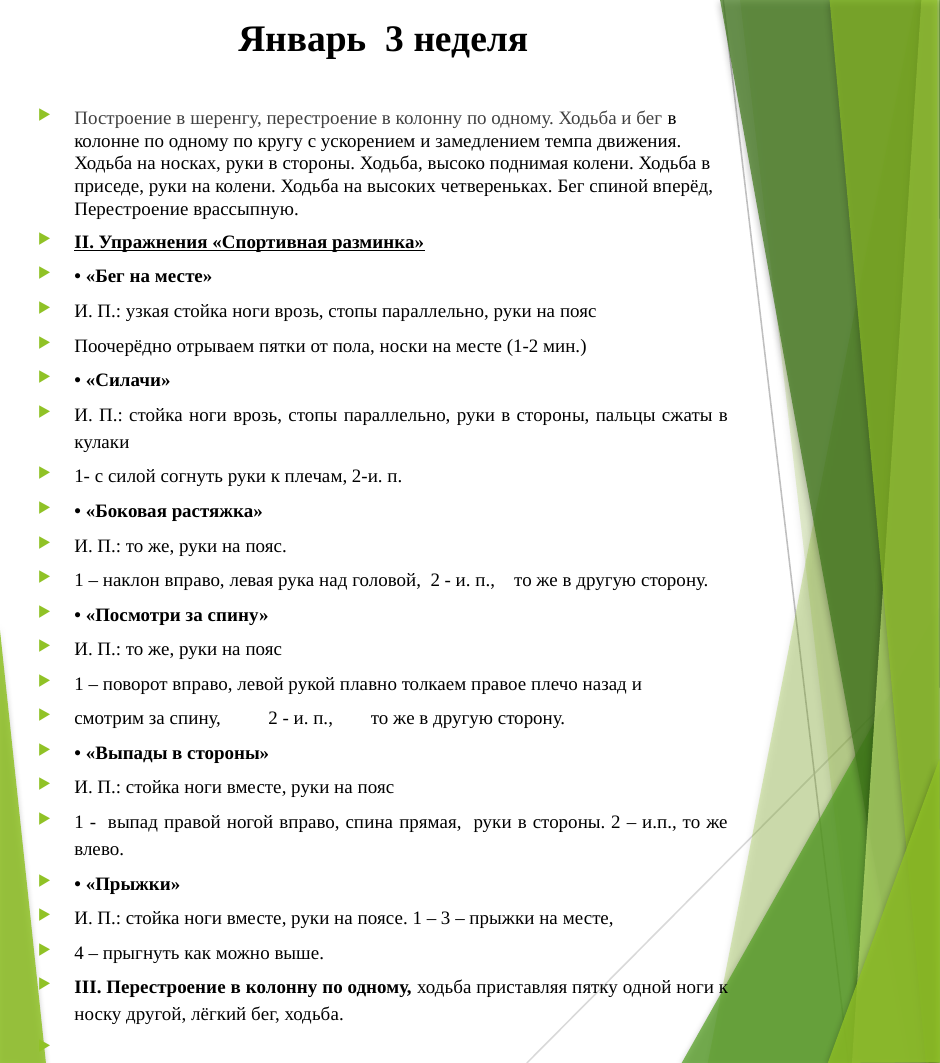

# Январь  3 неделя
Построение в шеренгу, перестроение в колонну по одному. Ходьба и бег в колонне по одному по кругу с ускорением и замедлением темпа движения. Ходьба на носках, руки в стороны. Ходьба, высоко поднимая колени. Ходьба в приседе, руки на колени. Ходьба на высоких четвереньках. Бег спиной вперёд, Перестроение врассыпную.
II. Упражнения «Спортивная разминка»
• «Бег на месте»
И. П.: узкая стойка ноги врозь, стопы параллельно, руки на пояс
Поочерёдно отрываем пятки от пола, носки на месте (1-2 мин.)
• «Силачи»
И. П.: стойка ноги врозь, стопы параллельно, руки в стороны, пальцы сжаты в кулаки
1- с силой согнуть руки к плечам, 2-и. п.
• «Боковая растяжка»
И. П.: то же, руки на пояс.
1 – наклон вправо, левая рука над головой,  2 - и. п.,    то же в другую сторону.
• «Посмотри за спину»
И. П.: то же, руки на пояс
1 – поворот вправо, левой рукой плавно толкаем правое плечо назад и
смотрим за спину,          2 - и. п.,        то же в другую сторону.
• «Выпады в стороны»
И. П.: стойка ноги вместе, руки на пояс
1 -  выпад правой ногой вправо, спина прямая,  руки в стороны. 2 – и.п., то же влево.
• «Прыжки»
И. П.: стойка ноги вместе, руки на поясе. 1 – 3 – прыжки на месте,
4 – прыгнуть как можно выше.
III. Перестроение в колонну по одному, ходьба приставляя пятку одной ноги к носку другой, лёгкий бег, ходьба.